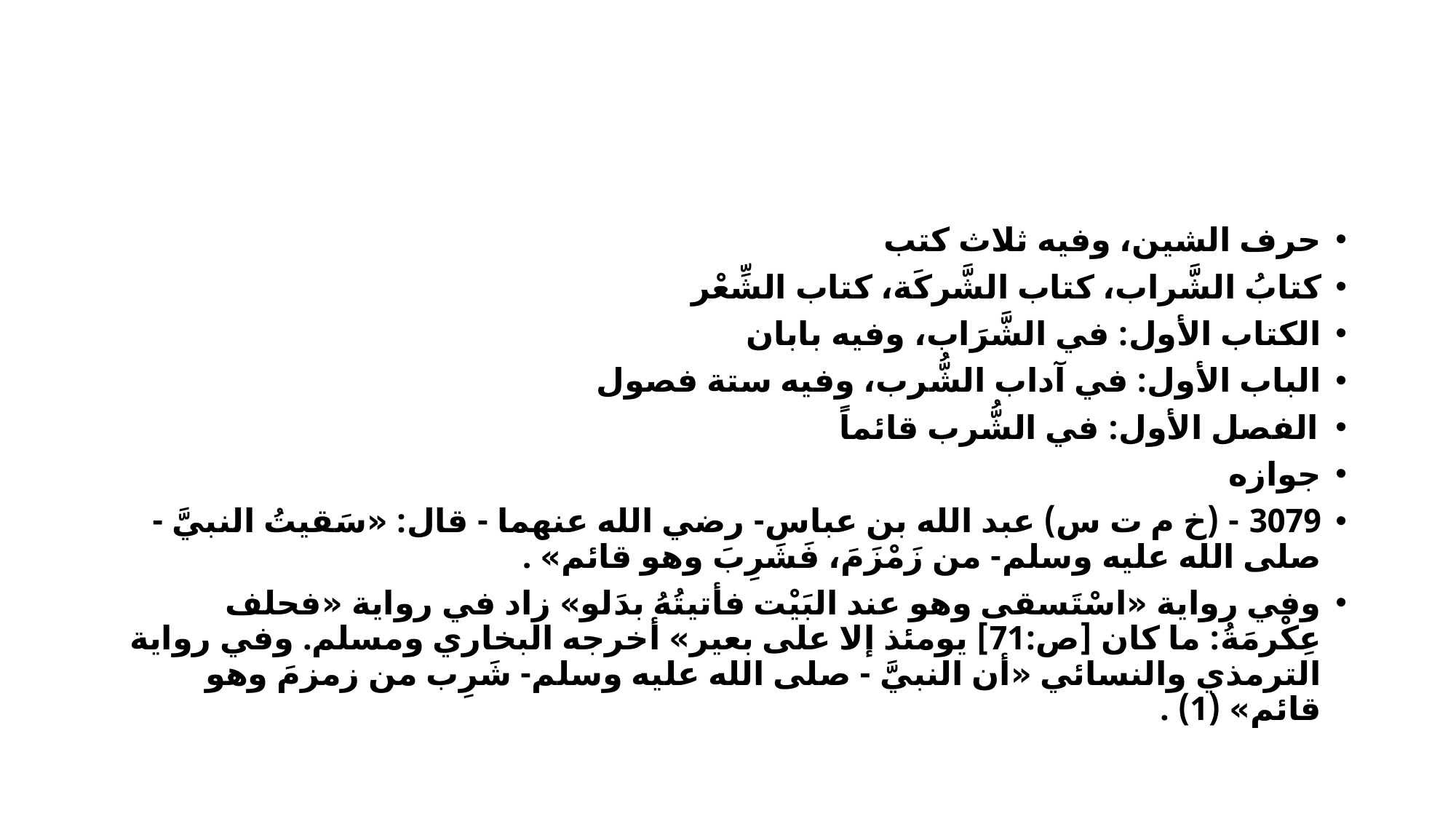

#
حرف الشين، وفيه ثلاث كتب
كتابُ الشَّراب، كتاب الشَّركَة، كتاب الشِّعْر
الكتاب الأول: في الشَّرَاب، وفيه بابان
الباب الأول: في آداب الشُّرب، وفيه ستة فصول
الفصل الأول: في الشُّرب قائماً
جوازه
3079 - (خ م ت س) عبد الله بن عباس- رضي الله عنهما - قال: «سَقيتُ النبيَّ - صلى الله عليه وسلم- من زَمْزَمَ، فَشَرِبَ وهو قائم» .
وفي رواية «اسْتَسقى وهو عند البَيْت فأتيتُهُ بدَلو» زاد في رواية «فحلف عِكْرمَةُ: ما كان [ص:71] يومئذ إلا على بعير» أخرجه البخاري ومسلم. وفي رواية الترمذي والنسائي «أن النبيَّ - صلى الله عليه وسلم- شَرِب من زمزمَ وهو قائم» (1) .